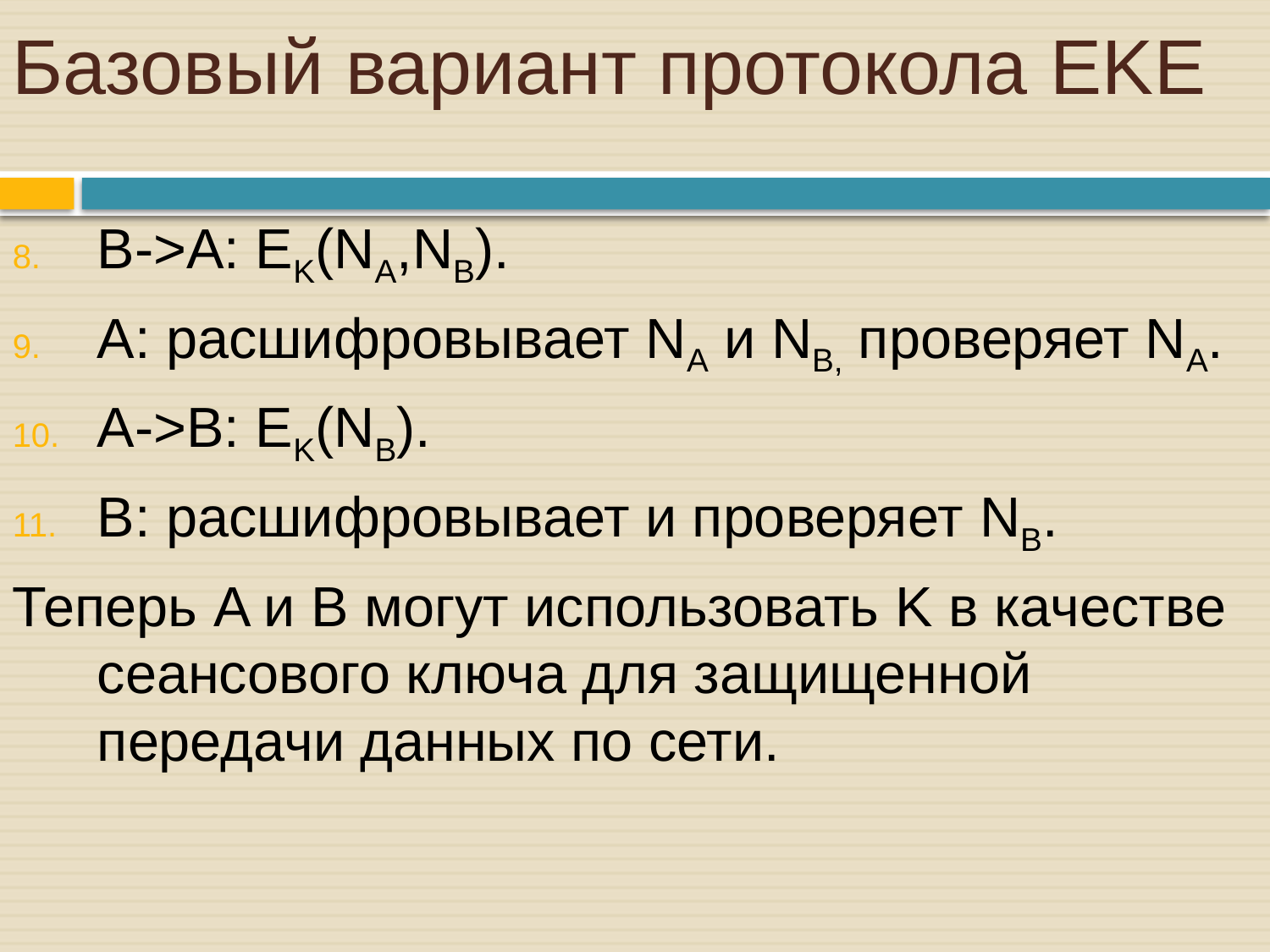

# Базовый вариант протокола EKE
B->A: EK(NA,NB).
A: расшифровывает NA и NB, проверяет NA.
A->B: EK(NB).
B: расшифровывает и проверяет NB.
Теперь A и B могут использовать K в качестве сеансового ключа для защищенной передачи данных по сети.